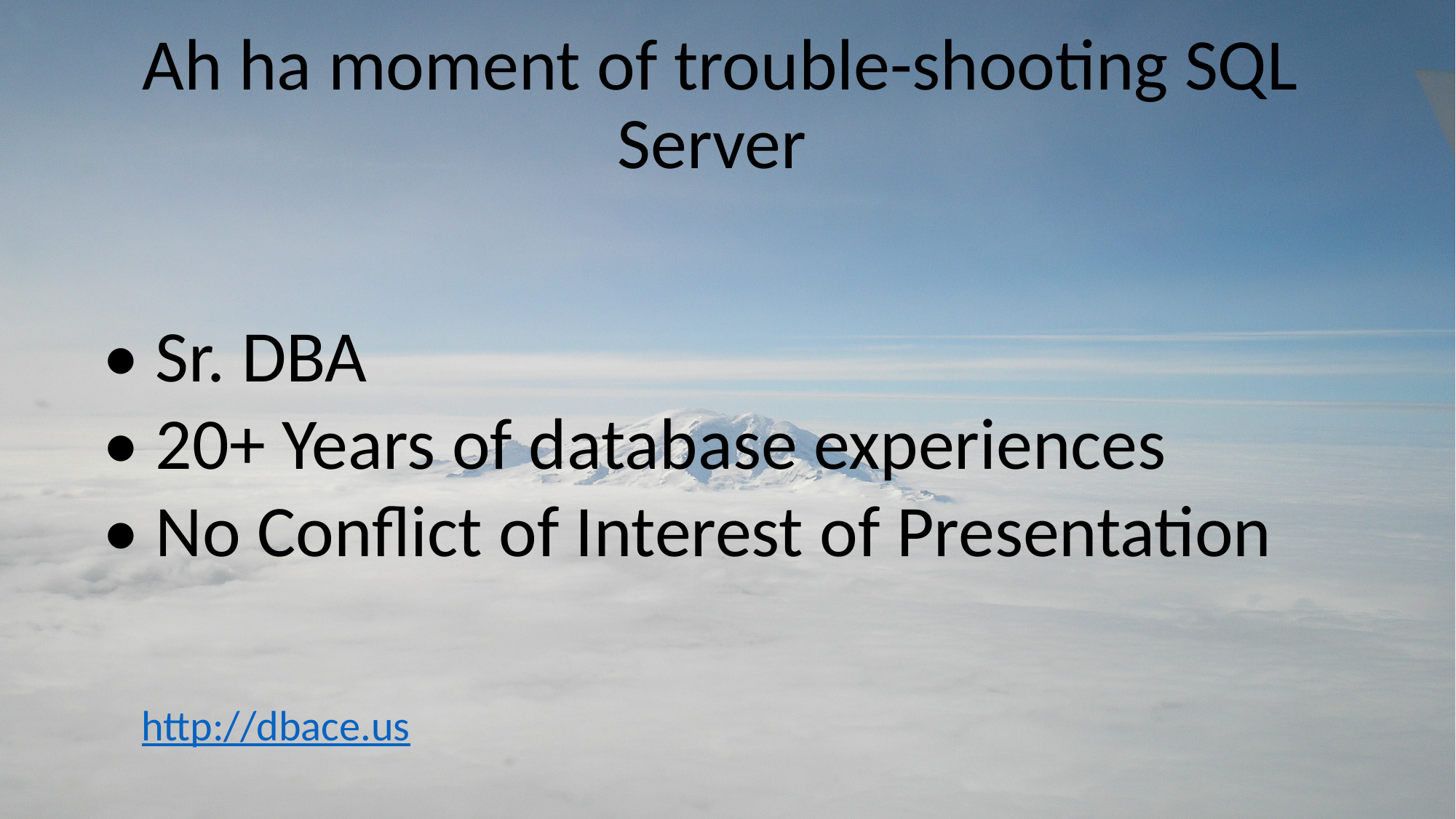

# Ah ha moment of trouble-shooting SQL Server
• Sr. DBA
• 20+ Years of database experiences
• No Conflict of Interest of Presentation
http://dbace.us